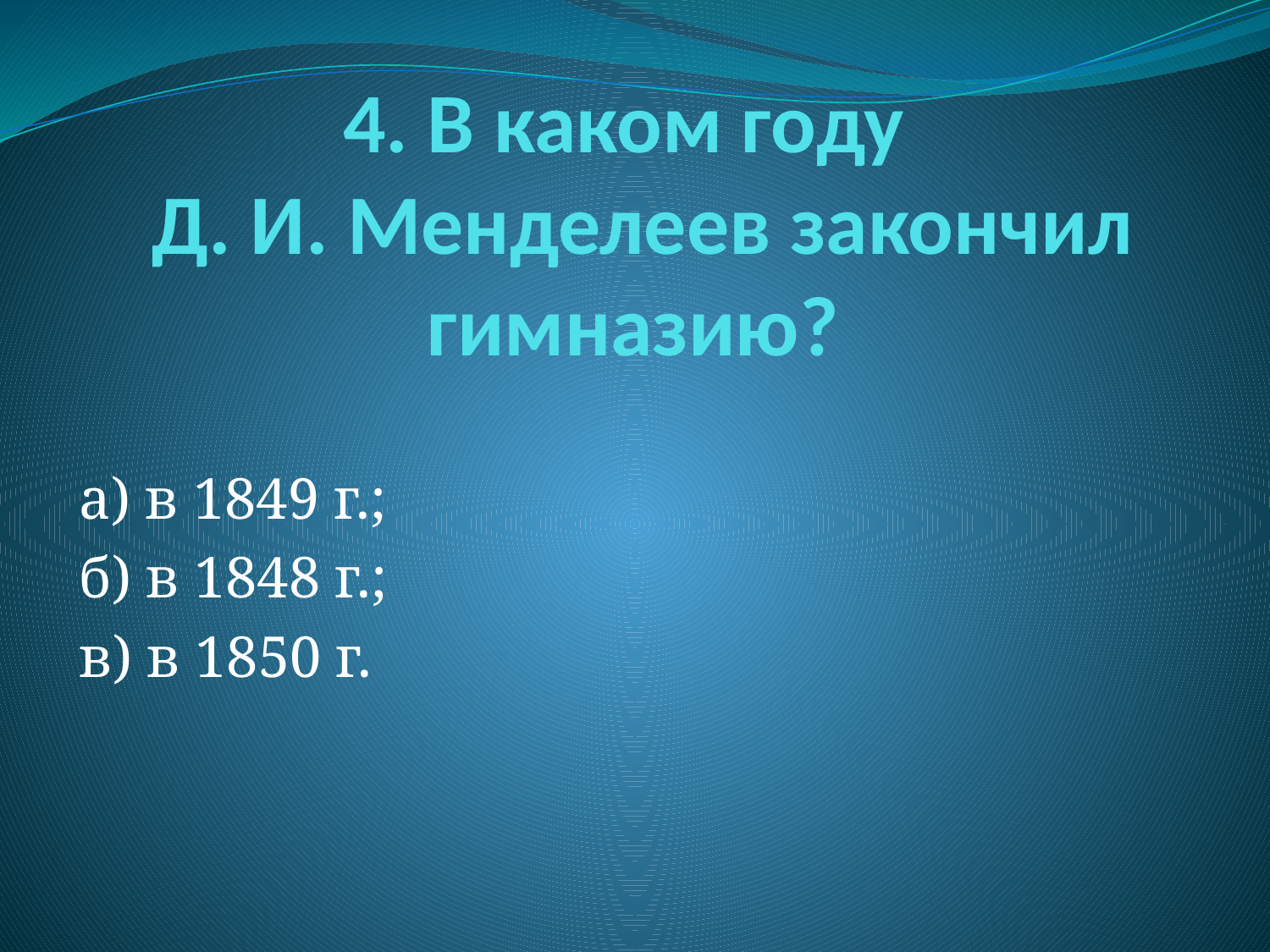

# 4. В каком году Д. И. Менделеев закончил гимназию?
а) в 1849 г.;
б) в 1848 г.;
в) в 1850 г.